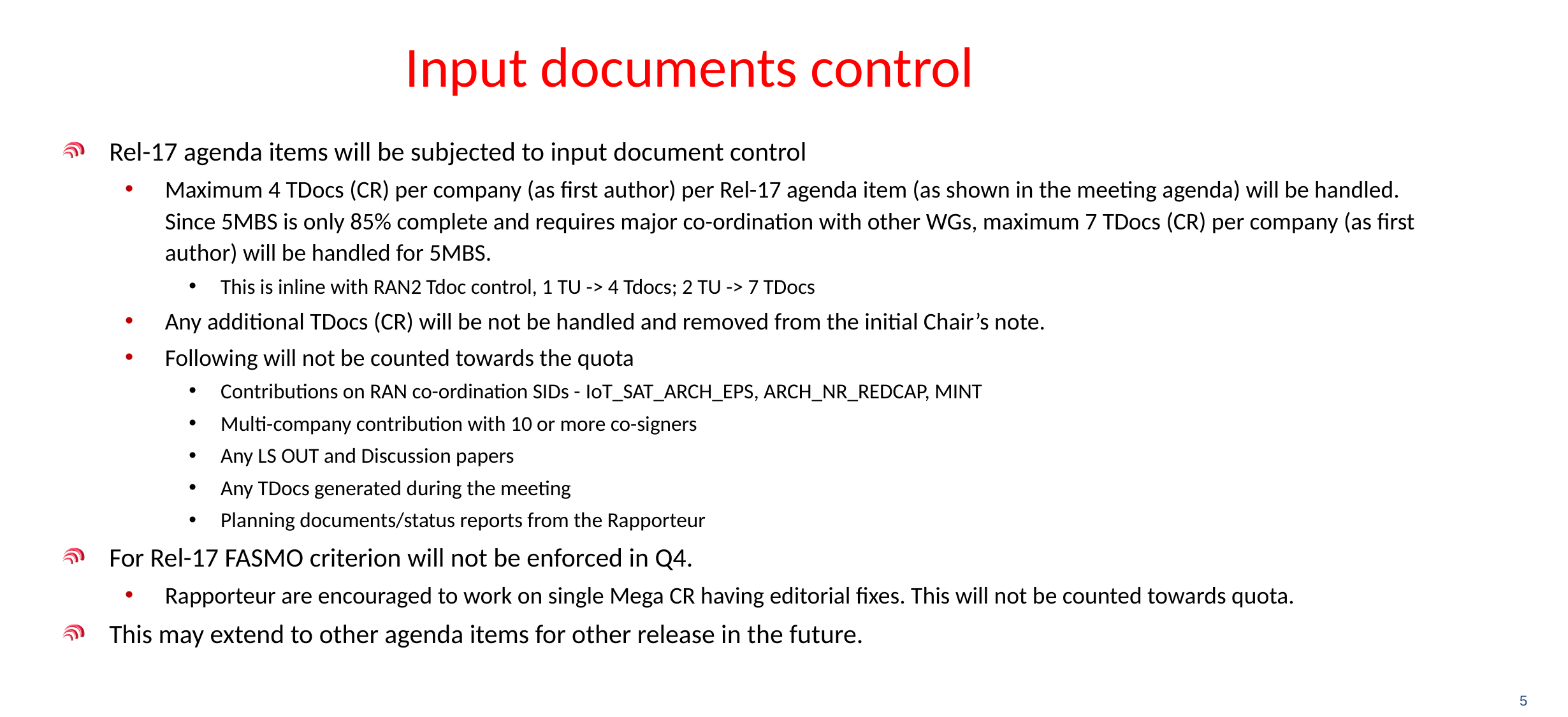

# Input documents control
Rel-17 agenda items will be subjected to input document control
Maximum 4 TDocs (CR) per company (as first author) per Rel-17 agenda item (as shown in the meeting agenda) will be handled. Since 5MBS is only 85% complete and requires major co-ordination with other WGs, maximum 7 TDocs (CR) per company (as first author) will be handled for 5MBS.
This is inline with RAN2 Tdoc control, 1 TU -> 4 Tdocs; 2 TU -> 7 TDocs
Any additional TDocs (CR) will be not be handled and removed from the initial Chair’s note.
Following will not be counted towards the quota
Contributions on RAN co-ordination SIDs - IoT_SAT_ARCH_EPS, ARCH_NR_REDCAP, MINT
Multi-company contribution with 10 or more co-signers
Any LS OUT and Discussion papers
Any TDocs generated during the meeting
Planning documents/status reports from the Rapporteur
For Rel-17 FASMO criterion will not be enforced in Q4.
Rapporteur are encouraged to work on single Mega CR having editorial fixes. This will not be counted towards quota.
This may extend to other agenda items for other release in the future.